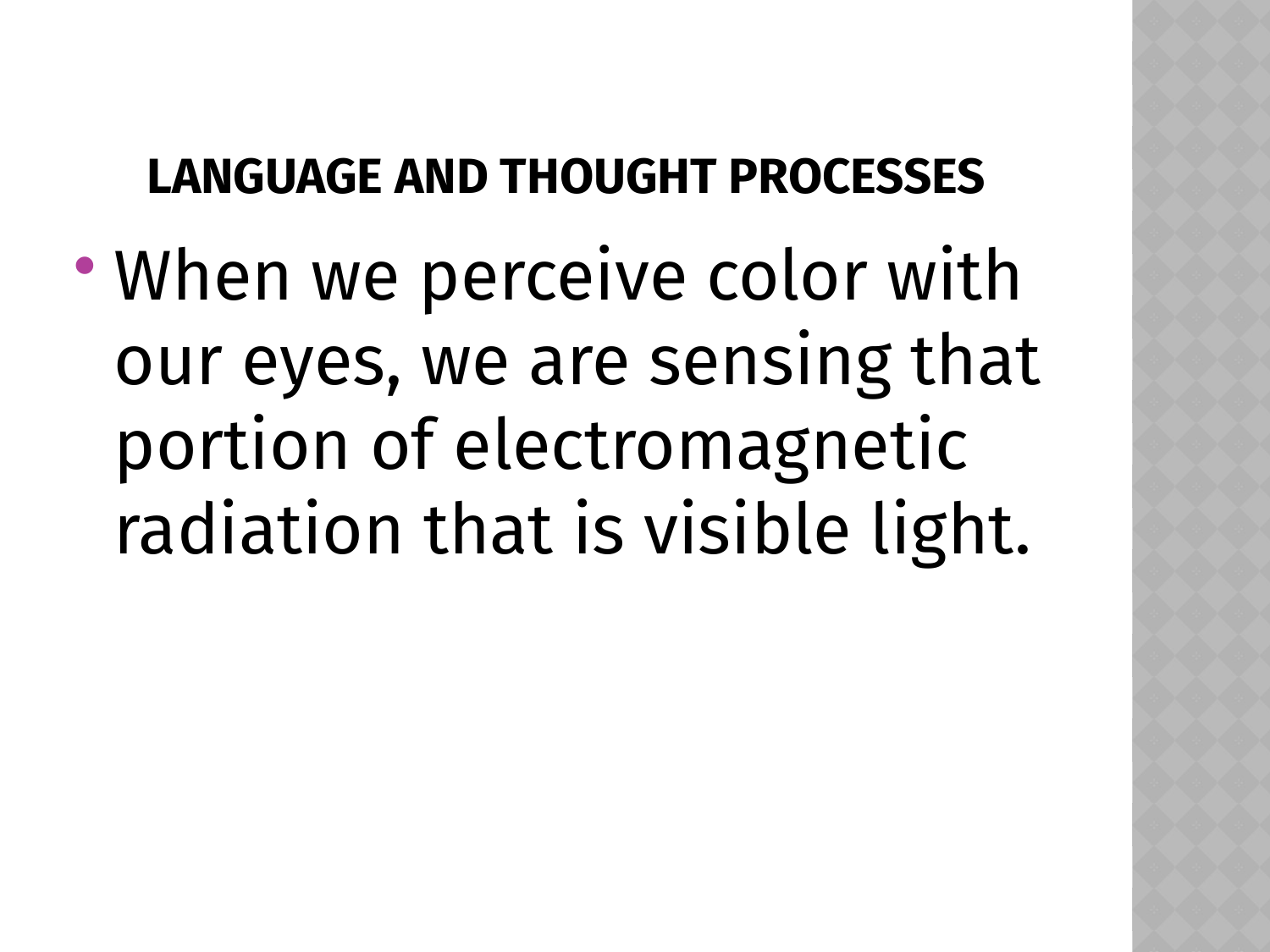

# Language and thought processes
When we perceive color with our eyes, we are sensing that portion of electromagnetic radiation that is visible light.